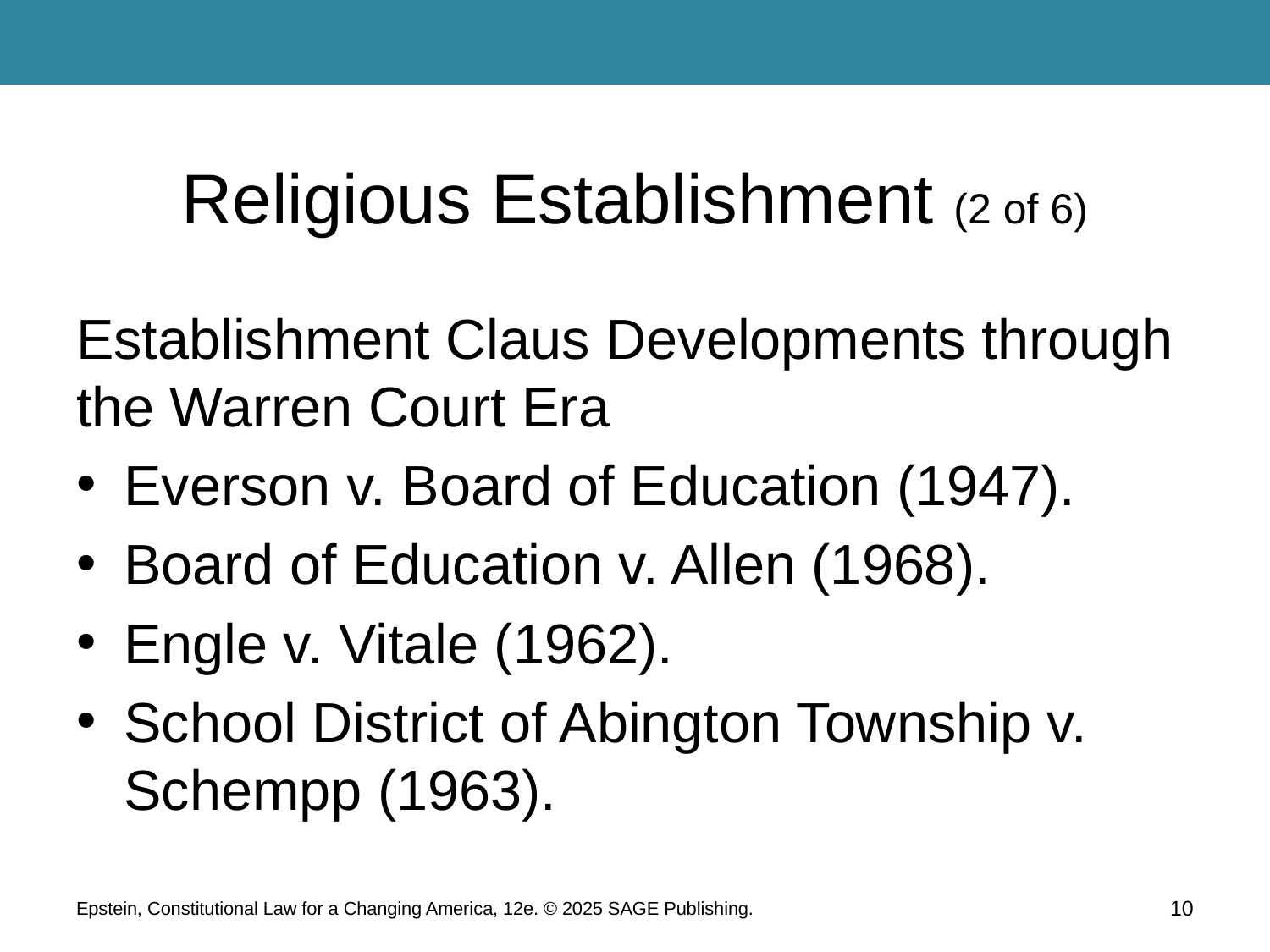

# Religious Establishment (2 of 6)
Establishment Claus Developments through the Warren Court Era
Everson v. Board of Education (1947).
Board of Education v. Allen (1968).
Engle v. Vitale (1962).
School District of Abington Township v. Schempp (1963).
Epstein, Constitutional Law for a Changing America, 12e. © 2025 SAGE Publishing.
10